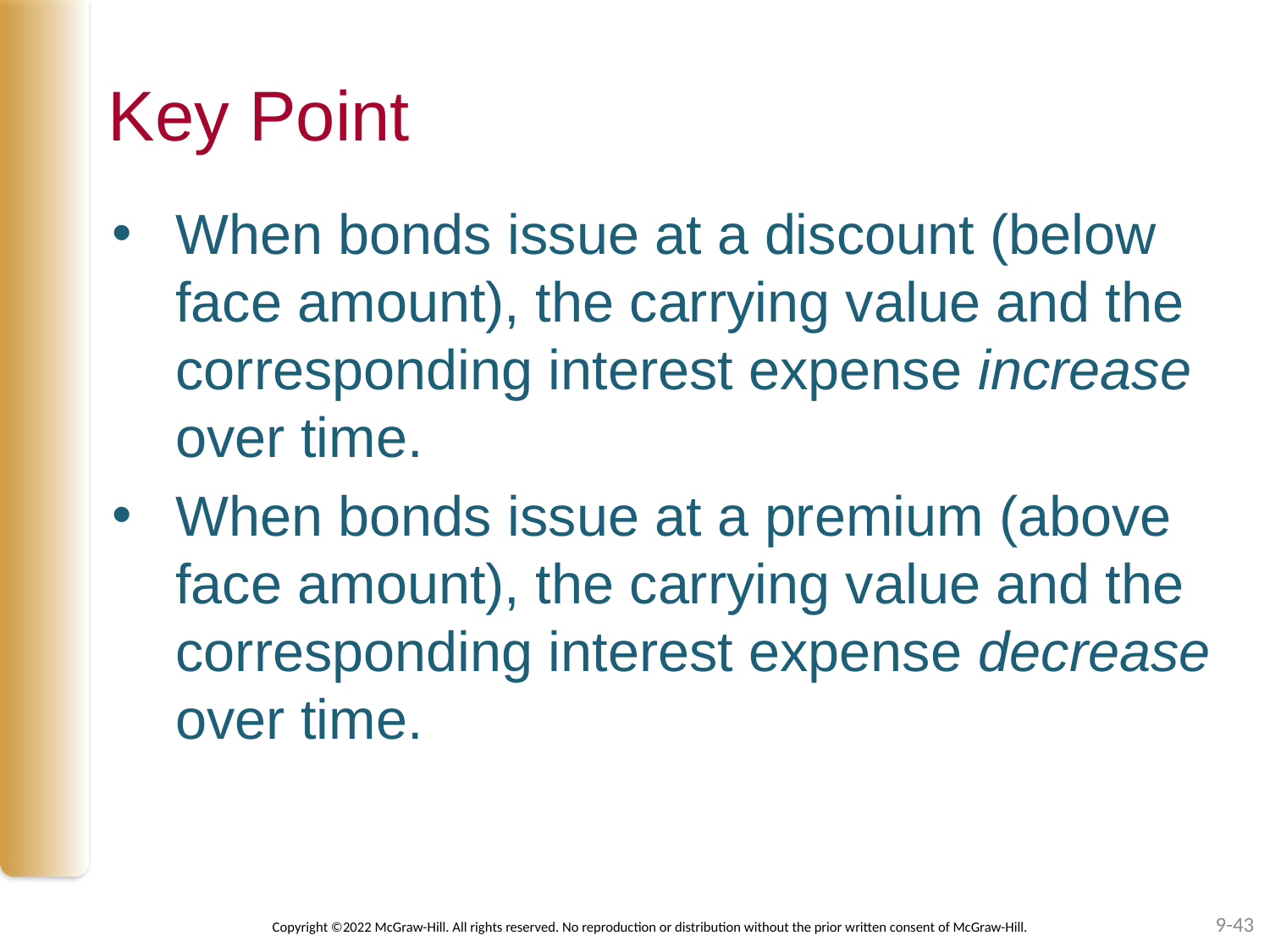

# Key Point
When bonds issue at a discount (below face amount), the carrying value and the corresponding interest expense increase over time.
When bonds issue at a premium (above face amount), the carrying value and the corresponding interest expense decrease over time.
9-43
Copyright ©2022 McGraw-Hill. All rights reserved. No reproduction or distribution without the prior written consent of McGraw-Hill.